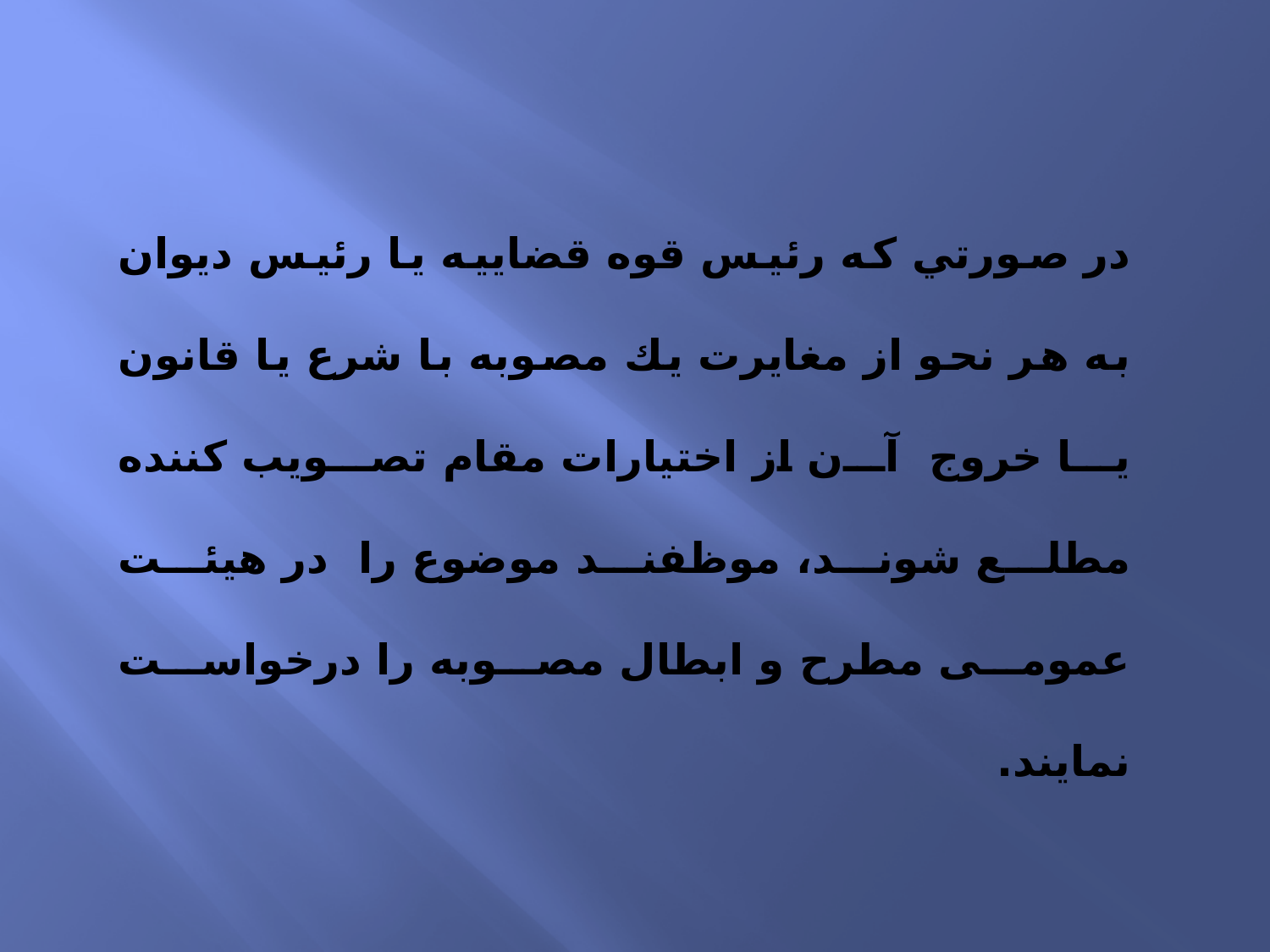

در صورتي كه رئیس قوه قضاییه یا رئیس دیوان به هر نحو از مغايرت يك مصوبه با شرع یا قانون يا خروج  آن از اختیارات مقام تصویب کننده مطلع شوند، موظفند موضوع را  در هیئت عمومی مطرح و ابطال مصوبه را درخواست نمایند.